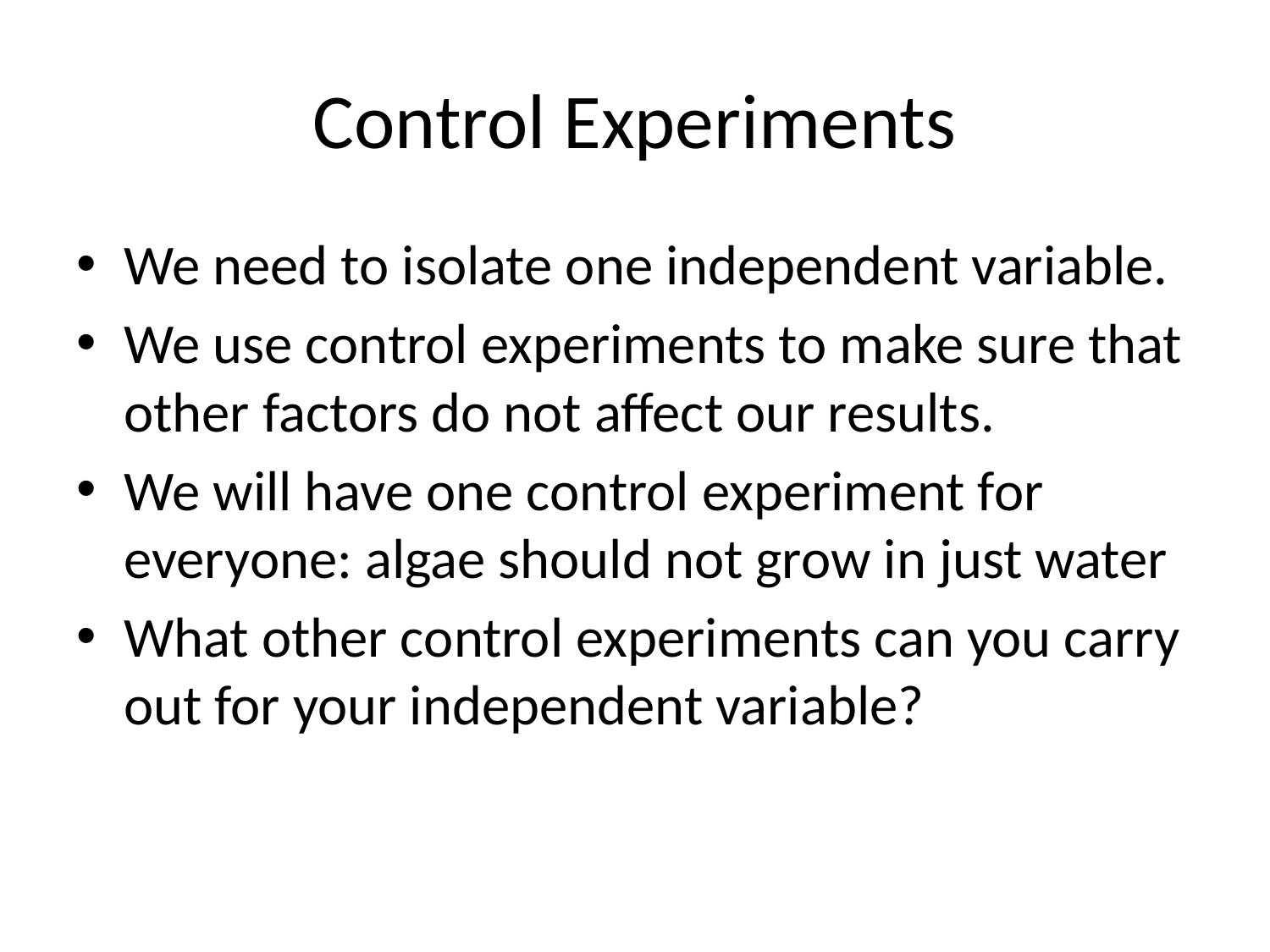

# Control Experiments
We need to isolate one independent variable.
We use control experiments to make sure that other factors do not affect our results.
We will have one control experiment for everyone: algae should not grow in just water
What other control experiments can you carry out for your independent variable?